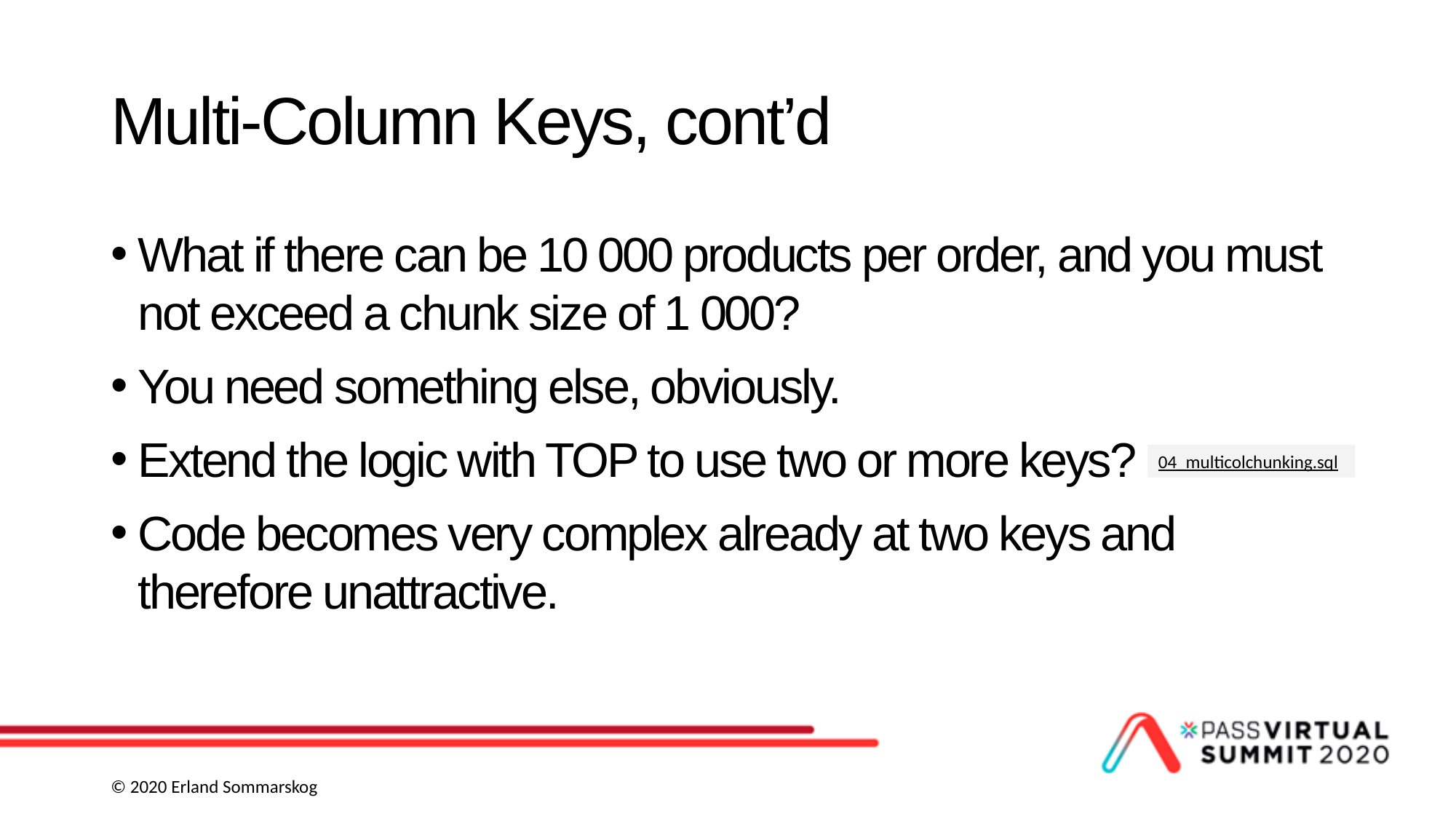

# Multi-Column Keys, cont’d
What if there can be 10 000 products per order, and you must  not exceed a chunk size of 1 000?
You need something else, obviously.
Extend the logic with TOP to use two or more keys?
Code becomes very complex already at two keys and therefore unattractive.
04_multicolchunking.sql
© 2020 Erland Sommarskog